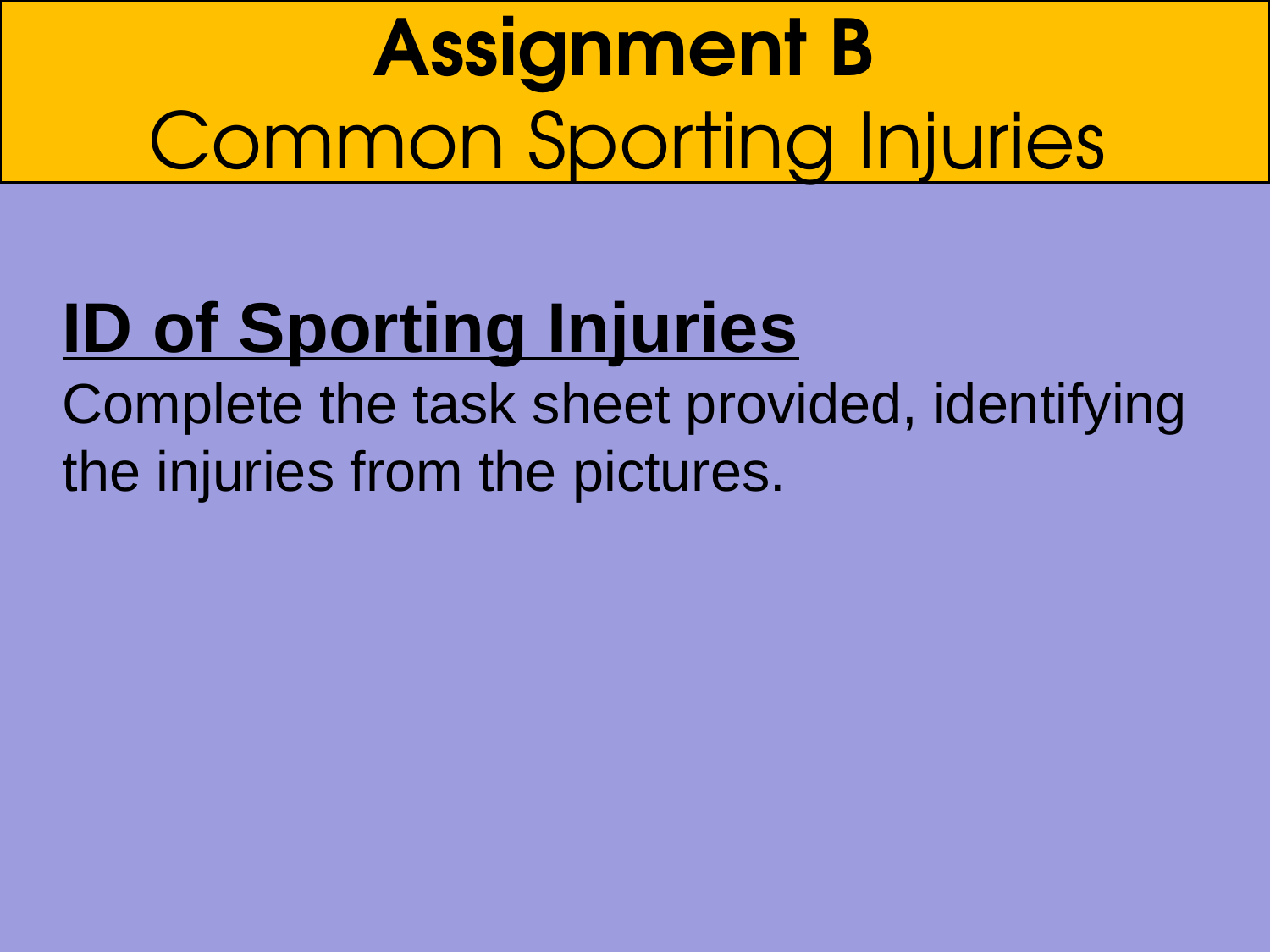

# Assignment B Common Sporting Injuries
ID of Sporting Injuries
Complete the task sheet provided, identifying the injuries from the pictures.